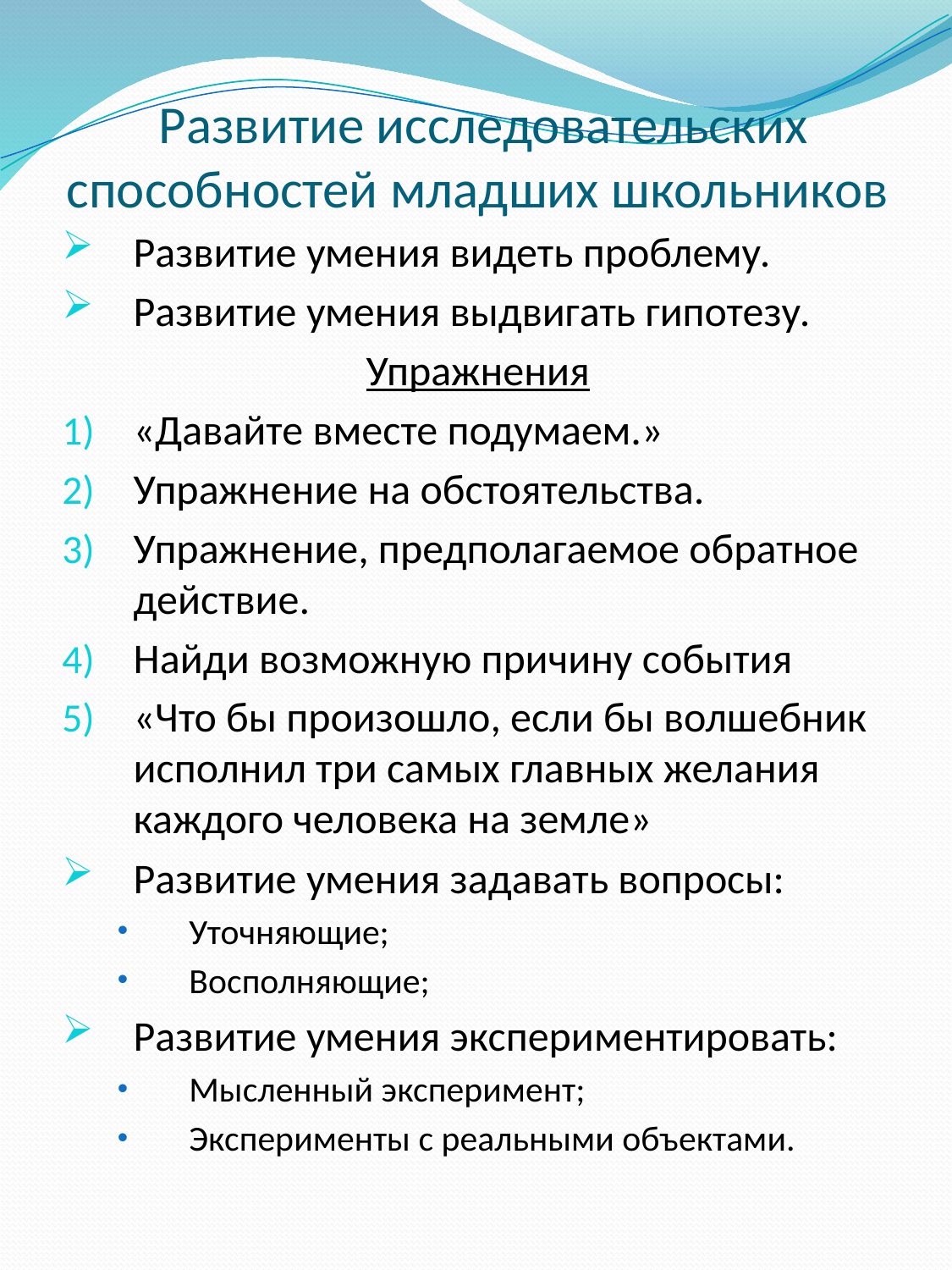

# Развитие исследовательских способностей младших школьников
Развитие умения видеть проблему.
Развитие умения выдвигать гипотезу.
Упражнения
«Давайте вместе подумаем.»
Упражнение на обстоятельства.
Упражнение, предполагаемое обратное действие.
Найди возможную причину события
«Что бы произошло, если бы волшебник исполнил три самых главных желания каждого человека на земле»
Развитие умения задавать вопросы:
Уточняющие;
Восполняющие;
Развитие умения экспериментировать:
Мысленный эксперимент;
Эксперименты с реальными объектами.